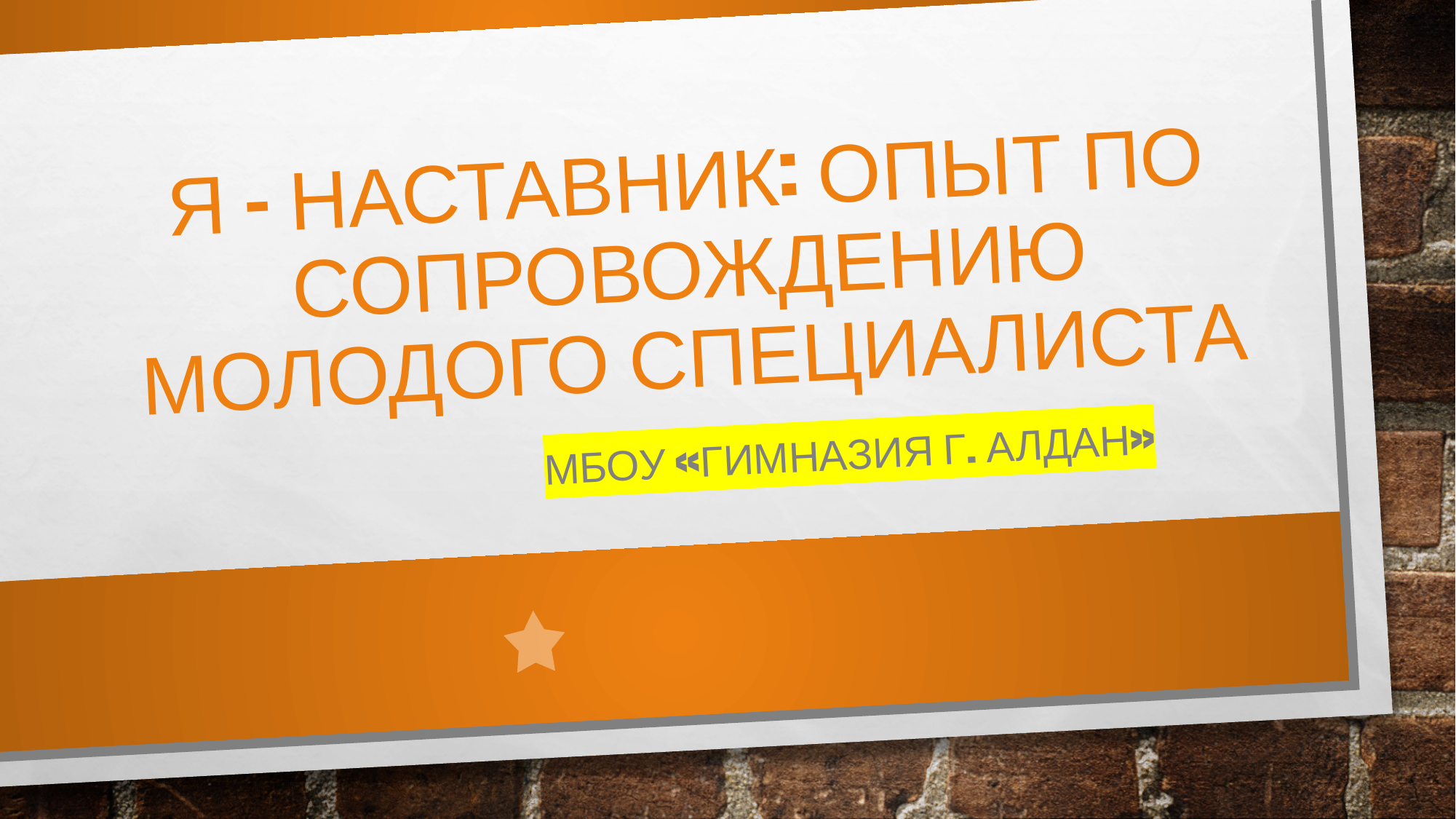

# Я – наставник: опыт по сопровождению молодОго специалиста
МБОУ «Гимназия г. Алдан»